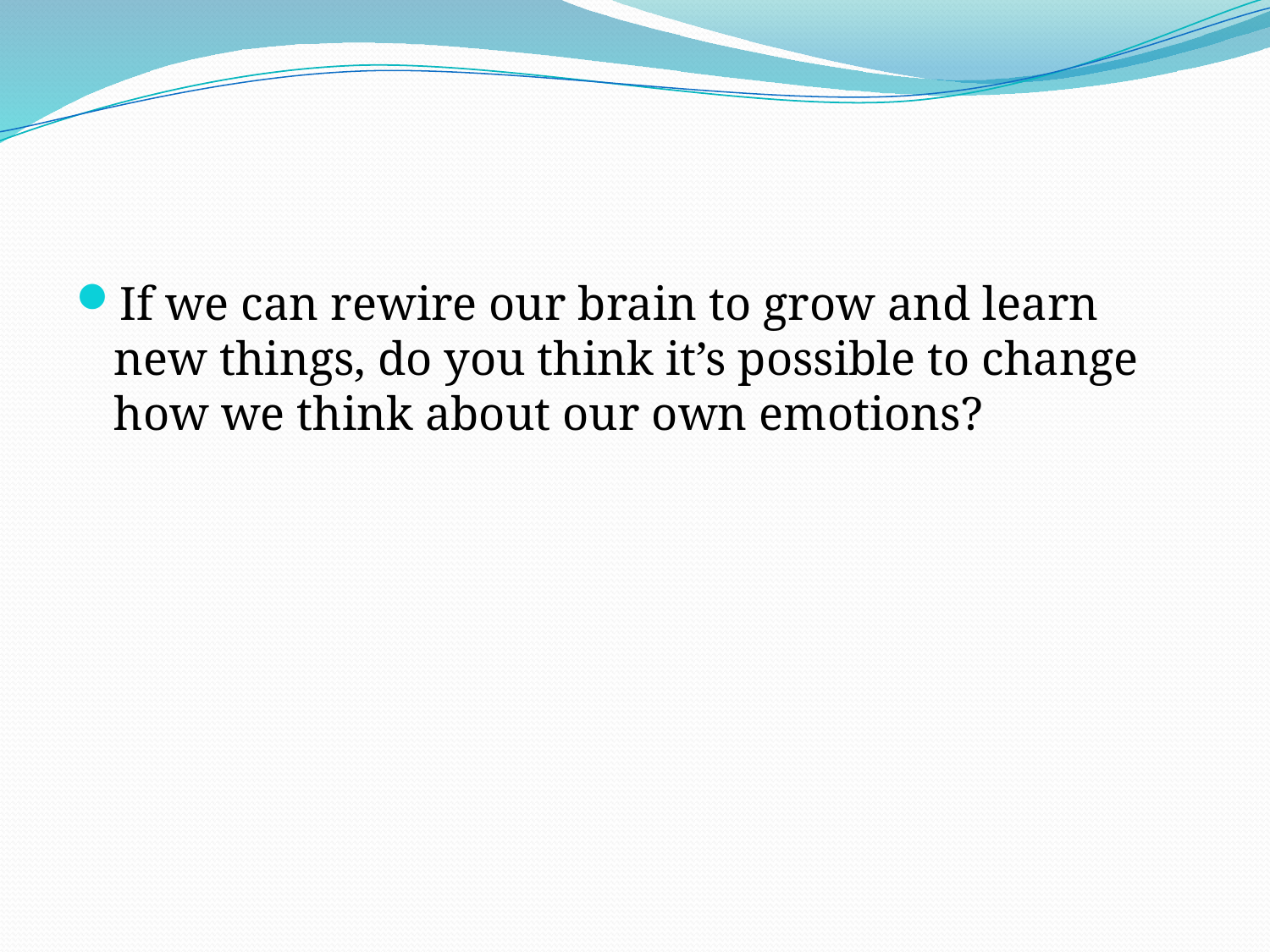

#
If we can rewire our brain to grow and learn new things, do you think it’s possible to change how we think about our own emotions?